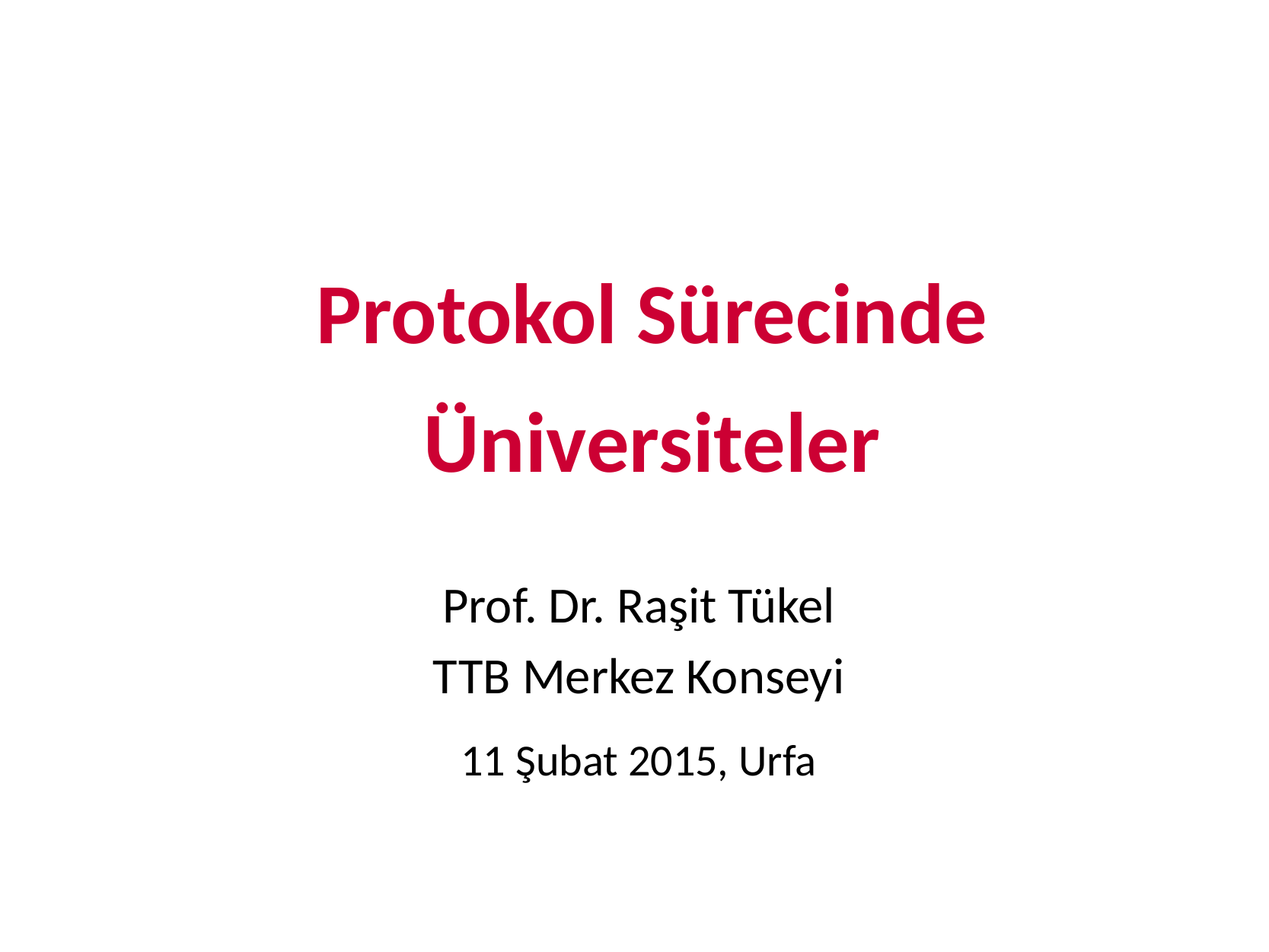

# Protokol Sürecinde Üniversiteler
Prof. Dr. Raşit Tükel
TTB Merkez Konseyi
11 Şubat 2015, Urfa